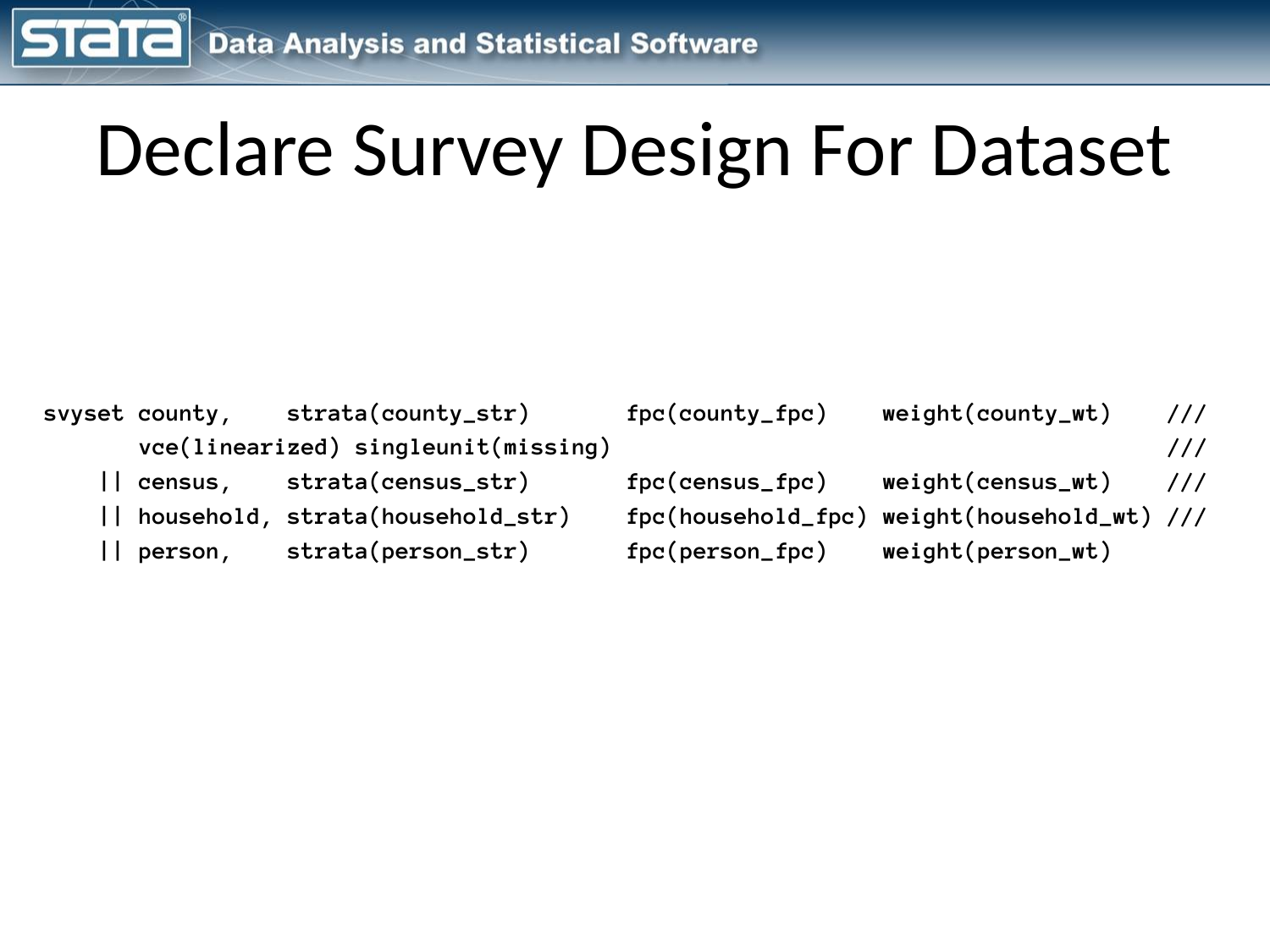

# Declare Survey Design For Dataset

svyset county,    strata(county_str)       fpc(county_fpc)    weight(county_wt)    ///
       vce(linearized) singleunit(missing)                                         ///
    || census,    strata(census_str)       fpc(census_fpc)    weight(census_wt)    ///
    || household, strata(household_str)    fpc(household_fpc) weight(household_wt) ///
    || person,    strata(person_str)       fpc(person_fpc)    weight(person_wt)